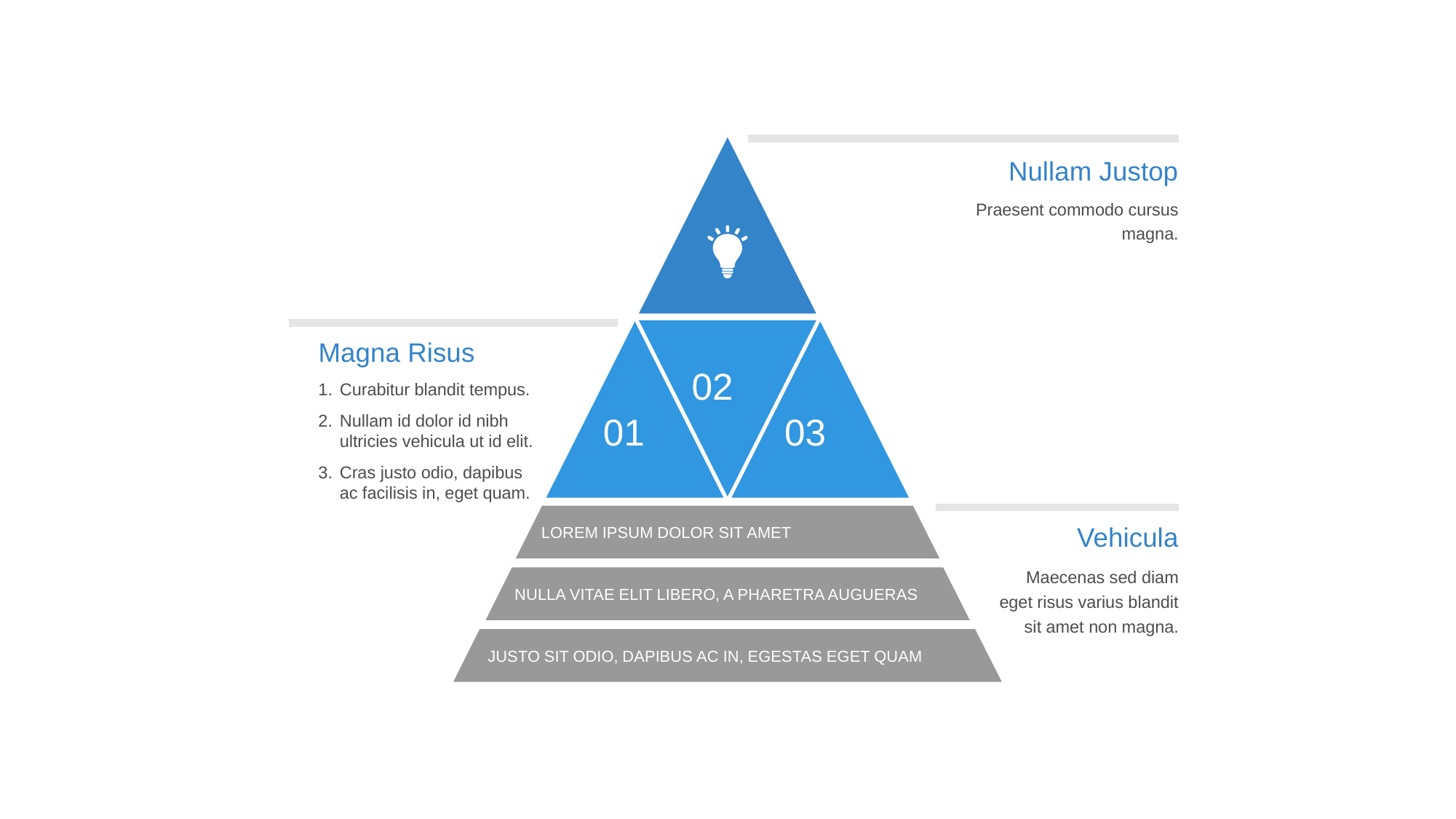

02

01

03

Lorem ipsum dolor sit amet

Nulla vitae elit libero, a pharetra augueras

Justo sit odio, dapibus ac in, egestas eget quam

Nullam Justop
Praesent commodo cursus magna.
Magna Risus
Curabitur blandit tempus.
Nullam id dolor id nibh ultricies vehicula ut id elit.
Cras justo odio, dapibus ac facilisis in, eget quam.
Vehicula
Maecenas sed diam eget risus varius blandit sit amet non magna.